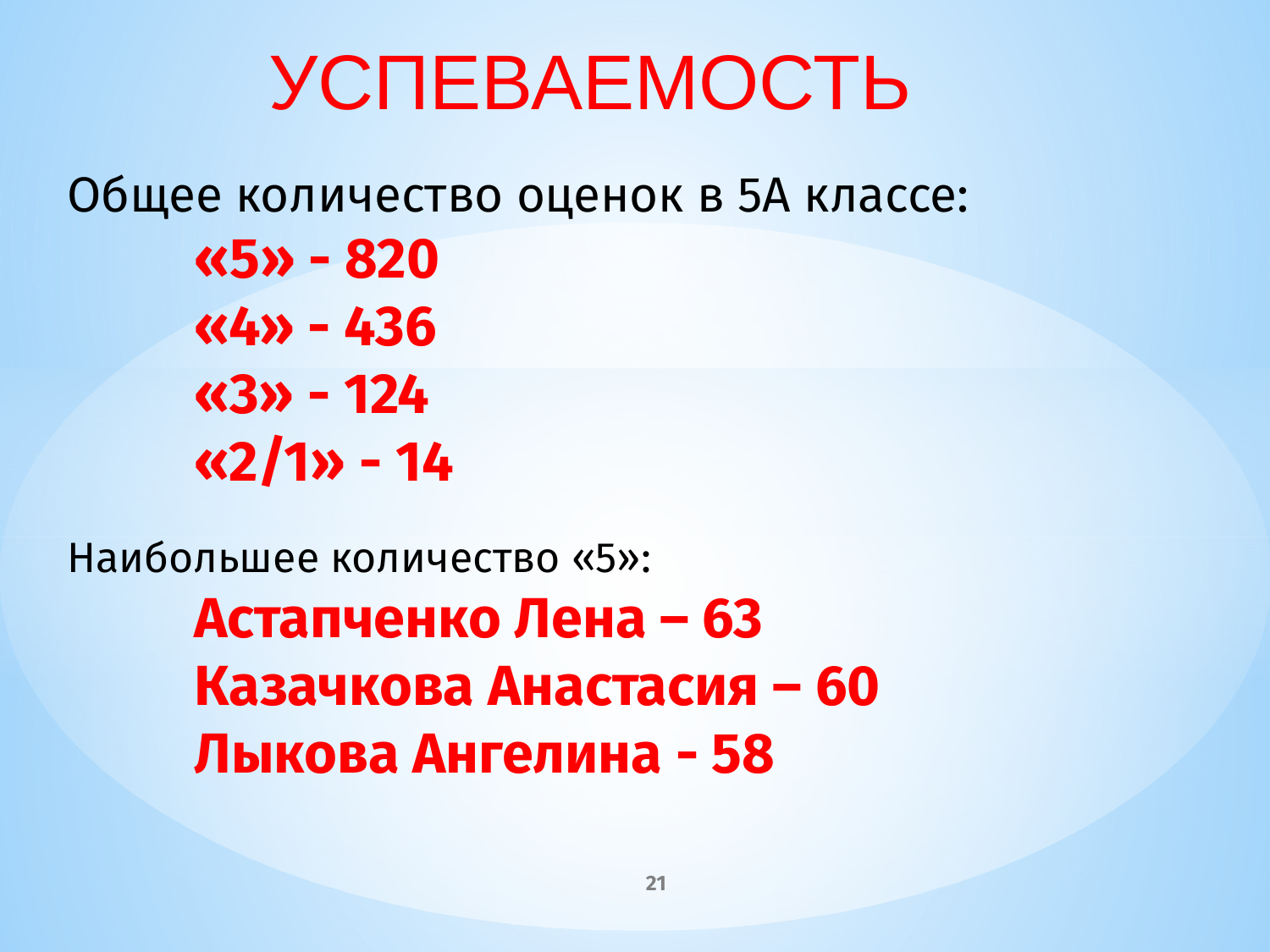

УСПЕВАЕМОСТЬ
Общее количество оценок в 5А классе:
	«5» - 820
	«4» - 436
	«3» - 124
	«2/1» - 14

Наибольшее количество «5»:
	Астапченко Лена – 63
	Казачкова Анастасия – 60
	Лыкова Ангелина - 58
21